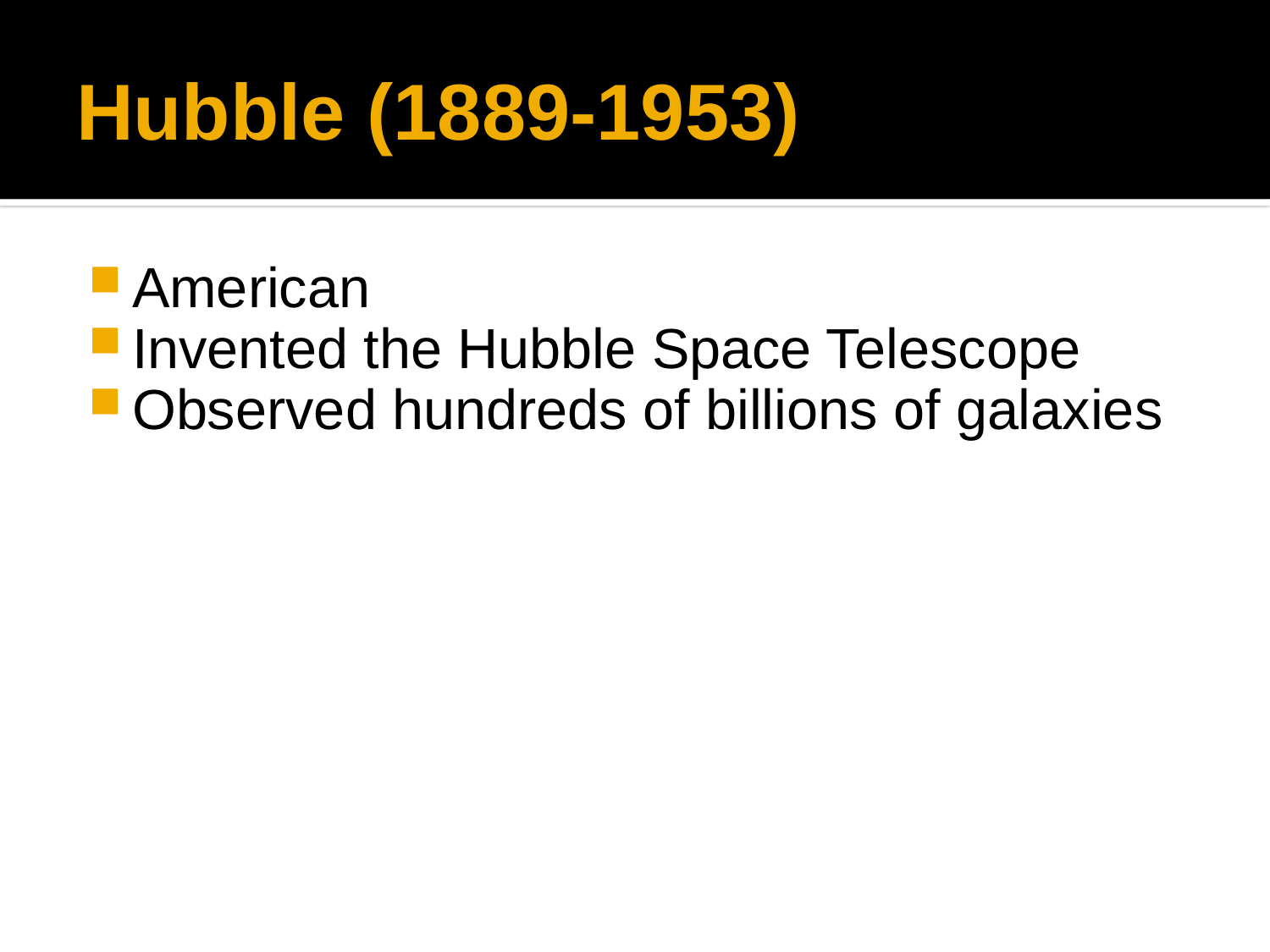

# Hubble (1889-1953)
American
Invented the Hubble Space Telescope
Observed hundreds of billions of galaxies